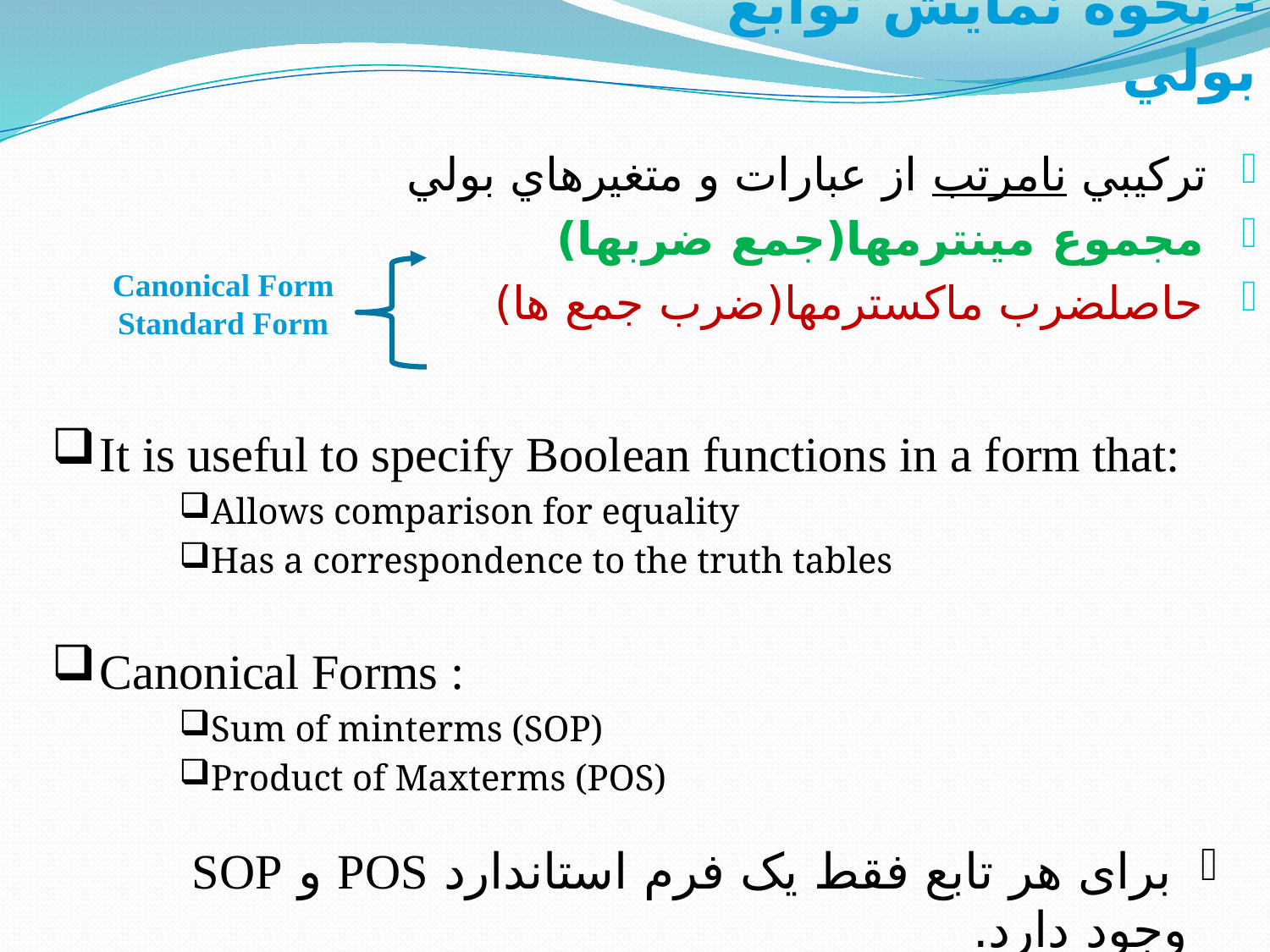

- نحوه نمايش توابع بولي
 تركيبي نامرتب از عبارات و متغيرهاي بولي
 مجموع مینترمها(جمع ضربها)
 حاصلضرب ماکسترمها(ضرب جمع ها)
Canonical Form
Standard Form

It is useful to specify Boolean functions in a form that:
Allows comparison for equality
Has a correspondence to the truth tables

Canonical Forms :
Sum of minterms (SOP)
Product of Maxterms (POS)
 برای هر تابع فقط یک فرم استاندارد POS و SOP وجود دارد.